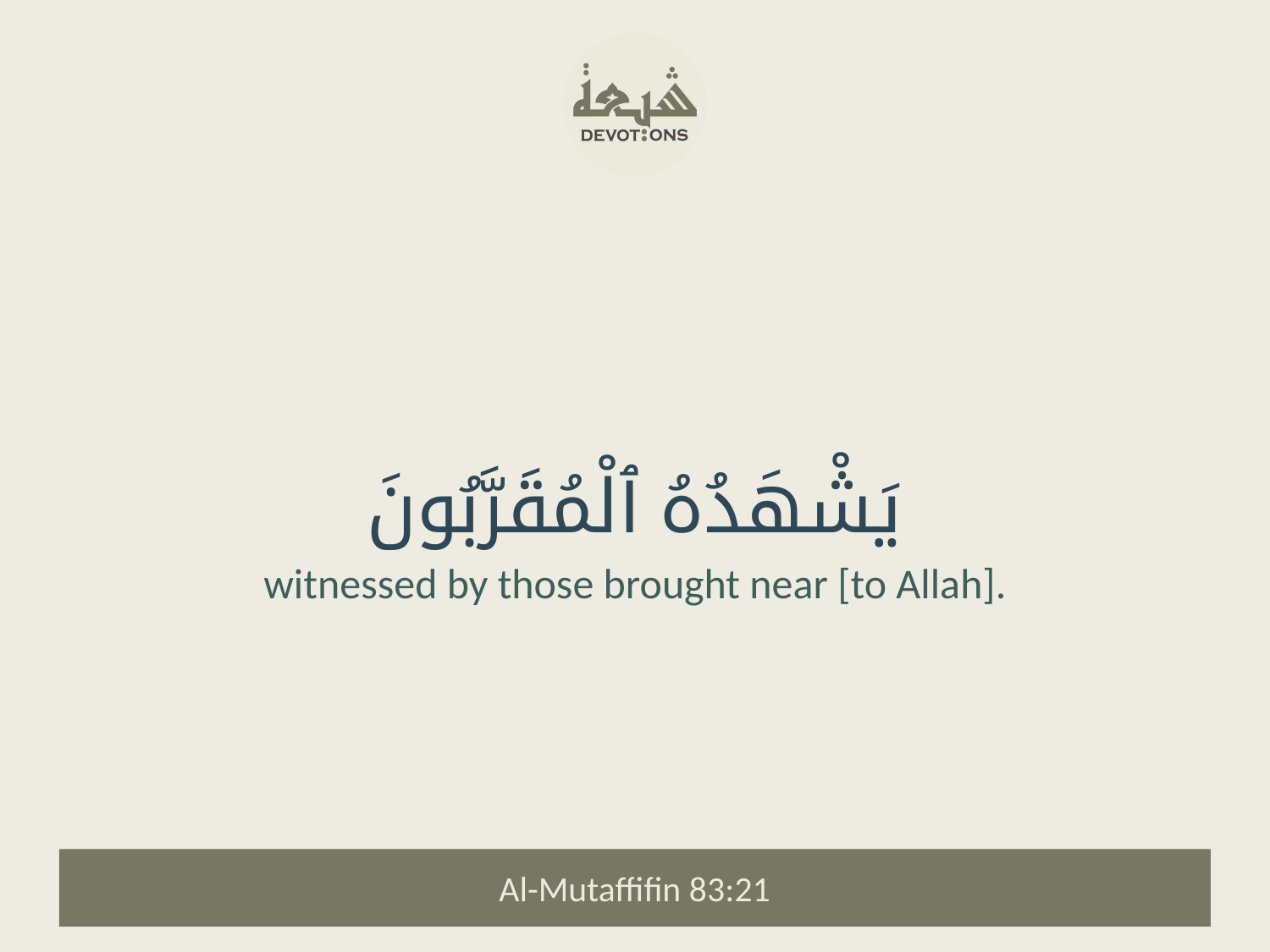

يَشْهَدُهُ ٱلْمُقَرَّبُونَ
witnessed by those brought near [to Allah].
Al-Mutaffifin 83:21